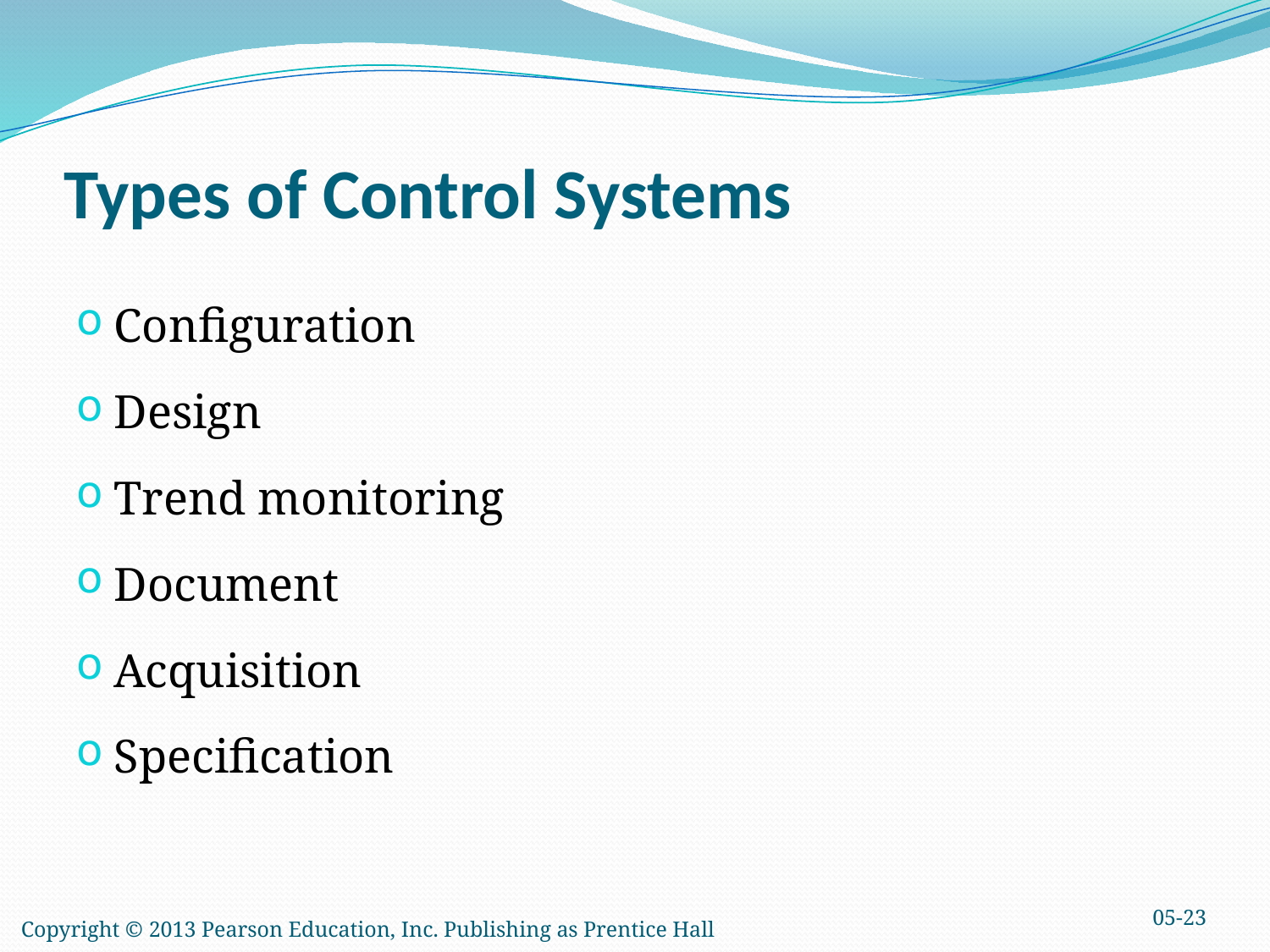

# Types of Control Systems
Configuration
Design
Trend monitoring
Document
Acquisition
Specification
05-23